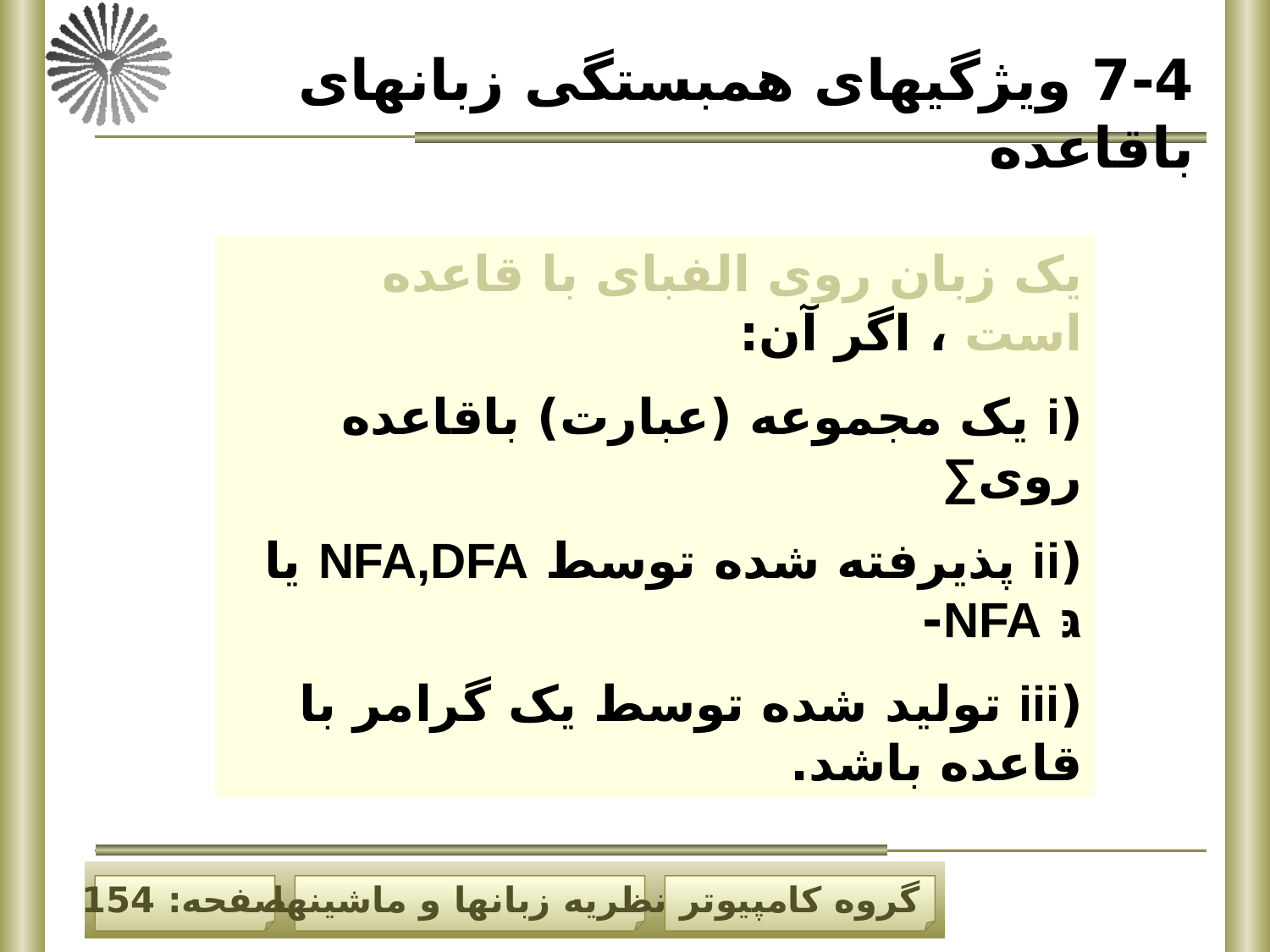

7-4 ویژگیهای همبستگی زبانهای باقاعده
یک زبان روی الفبای با قاعده است ، اگر آن:
(i یک مجموعه (عبارت) باقاعده روی∑
(ii پذیرفته شده توسط NFA,DFA یا גּ NFA-
(iii تولید شده توسط یک گرامر با قاعده باشد.